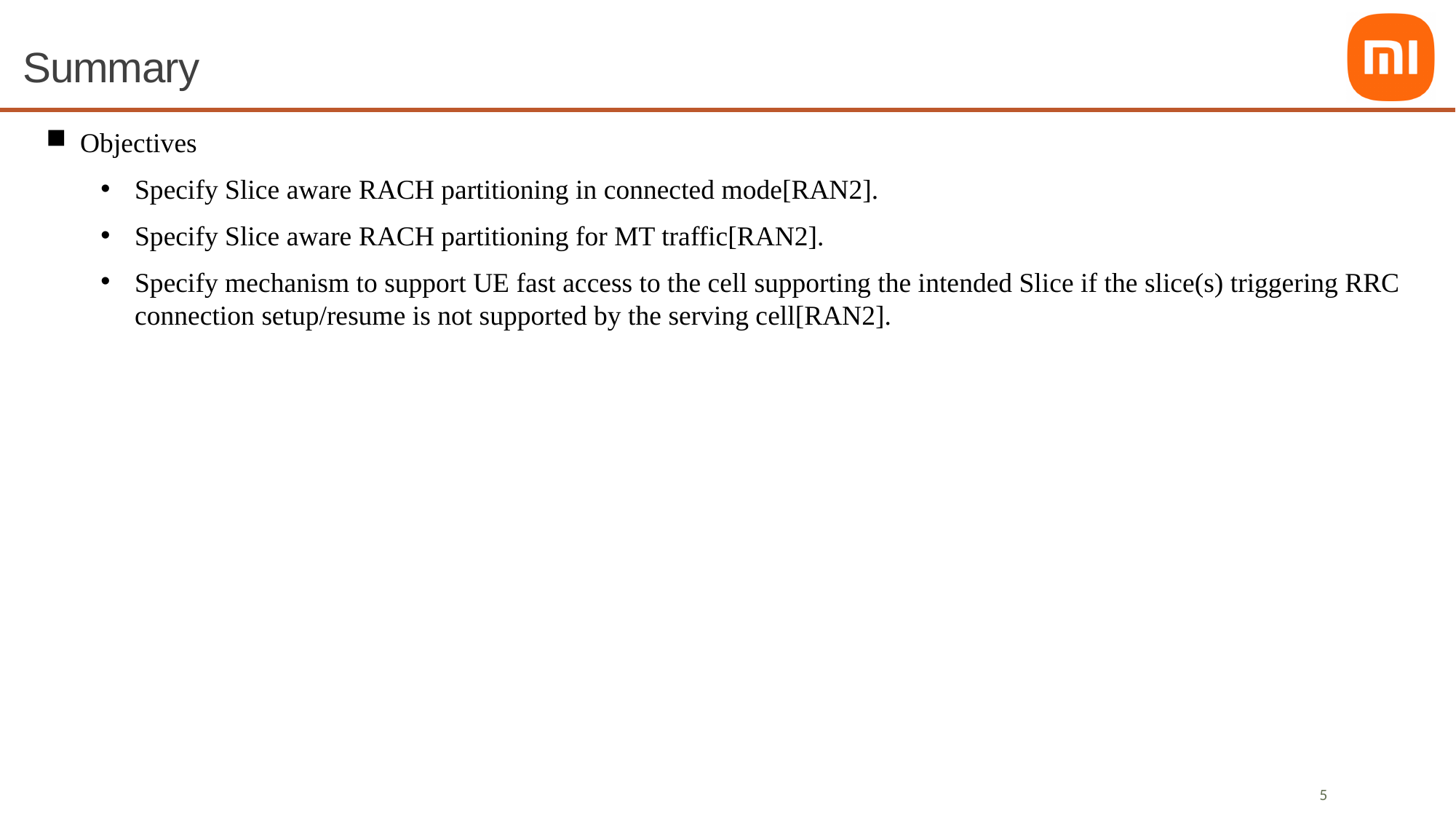

# Summary
Objectives
Specify Slice aware RACH partitioning in connected mode[RAN2].
Specify Slice aware RACH partitioning for MT traffic[RAN2].
Specify mechanism to support UE fast access to the cell supporting the intended Slice if the slice(s) triggering RRC connection setup/resume is not supported by the serving cell[RAN2].